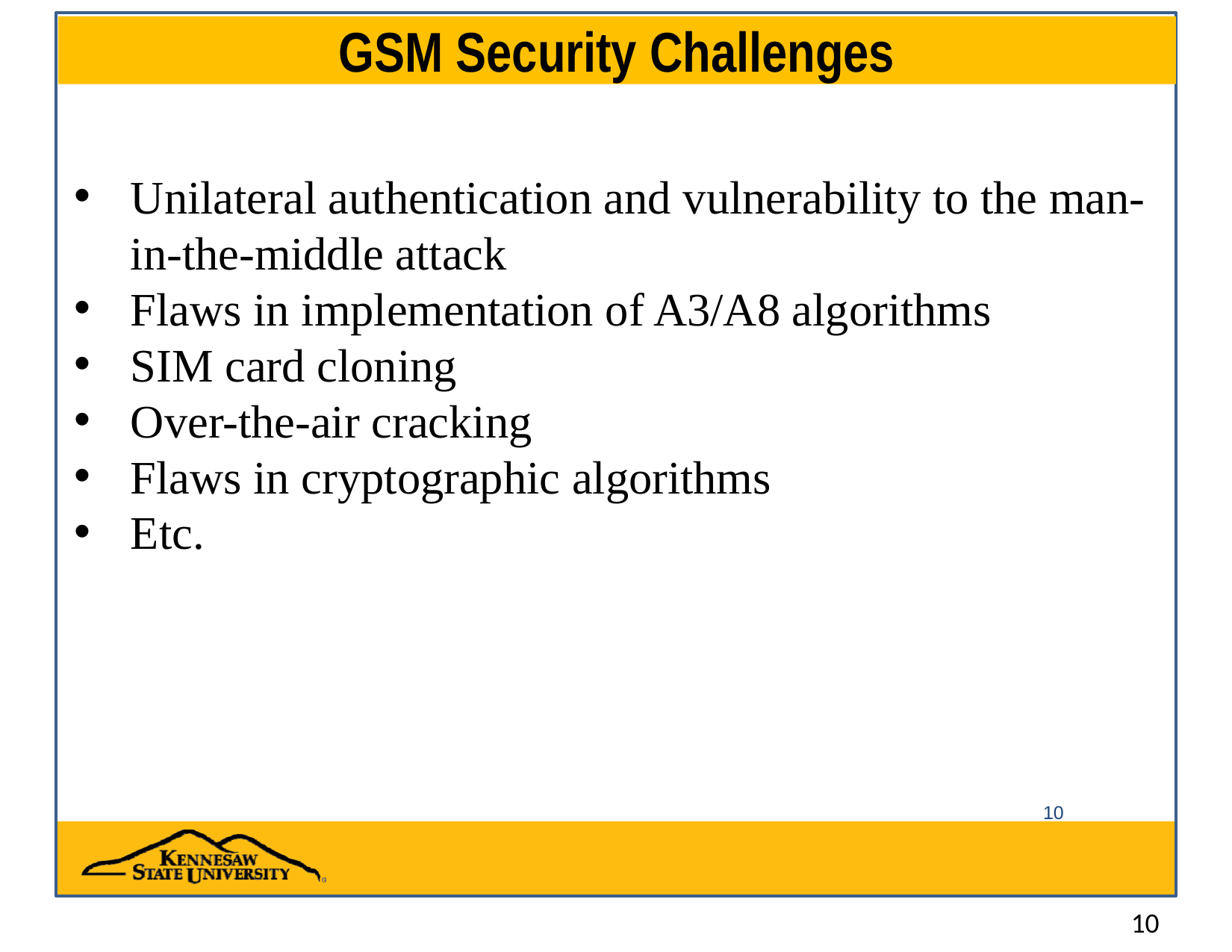

# GSM Security Challenges
Unilateral authentication and vulnerability to the man-in-the-middle attack
Flaws in implementation of A3/A8 algorithms
SIM card cloning
Over-the-air cracking
Flaws in cryptographic algorithms
Etc.

10